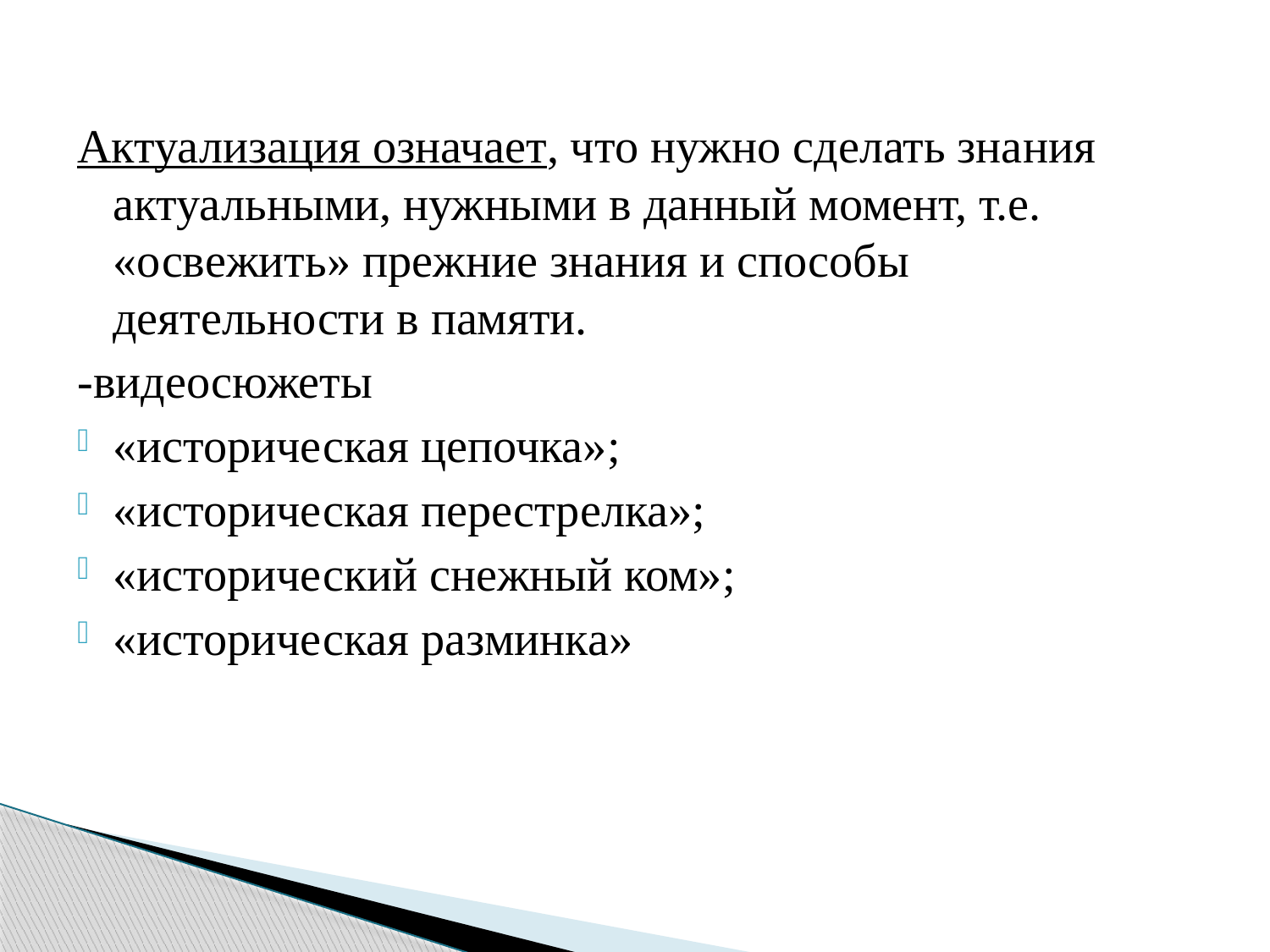

Актуализация означает, что нужно сделать знания актуальными, нужными в данный момент, т.е. «освежить» прежние знания и способы деятельности в памяти.
-видеосюжеты
«историческая цепочка»;
«историческая перестрелка»;
«исторический снежный ком»;
«историческая разминка»